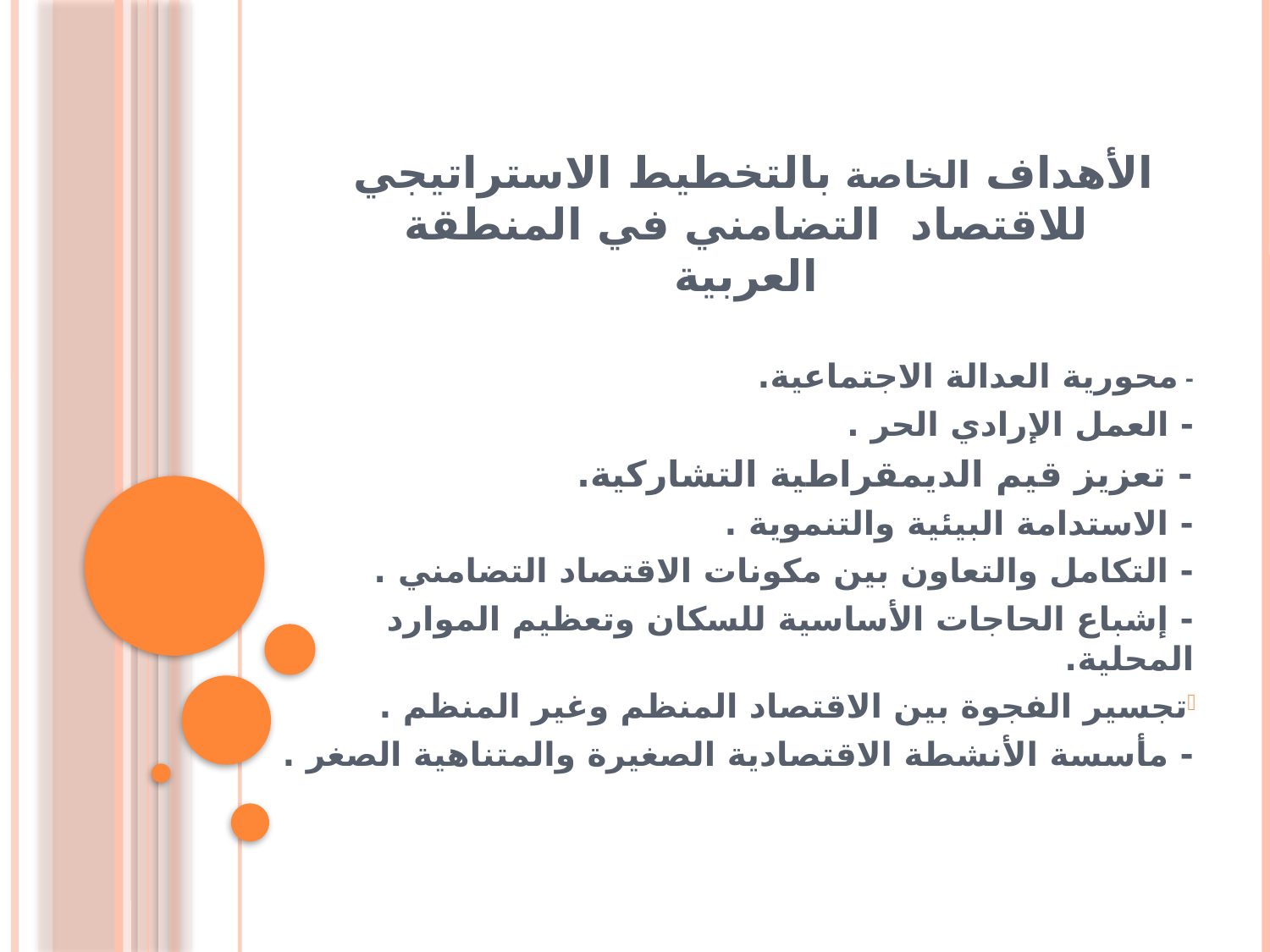

# الأهداف الخاصة بالتخطيط الاستراتيجي  للاقتصاد  التضامني في المنطقة العربية
- محورية العدالة الاجتماعية.
- العمل الإرادي الحر .
- تعزيز قيم الديمقراطية التشاركية.
- الاستدامة البيئية والتنموية .
- التكامل والتعاون بين مكونات الاقتصاد التضامني .
- إشباع الحاجات الأساسية للسكان وتعظيم الموارد المحلية.
تجسير الفجوة بين الاقتصاد المنظم وغير المنظم .
- مأسسة الأنشطة الاقتصادية الصغيرة والمتناهية الصغر .